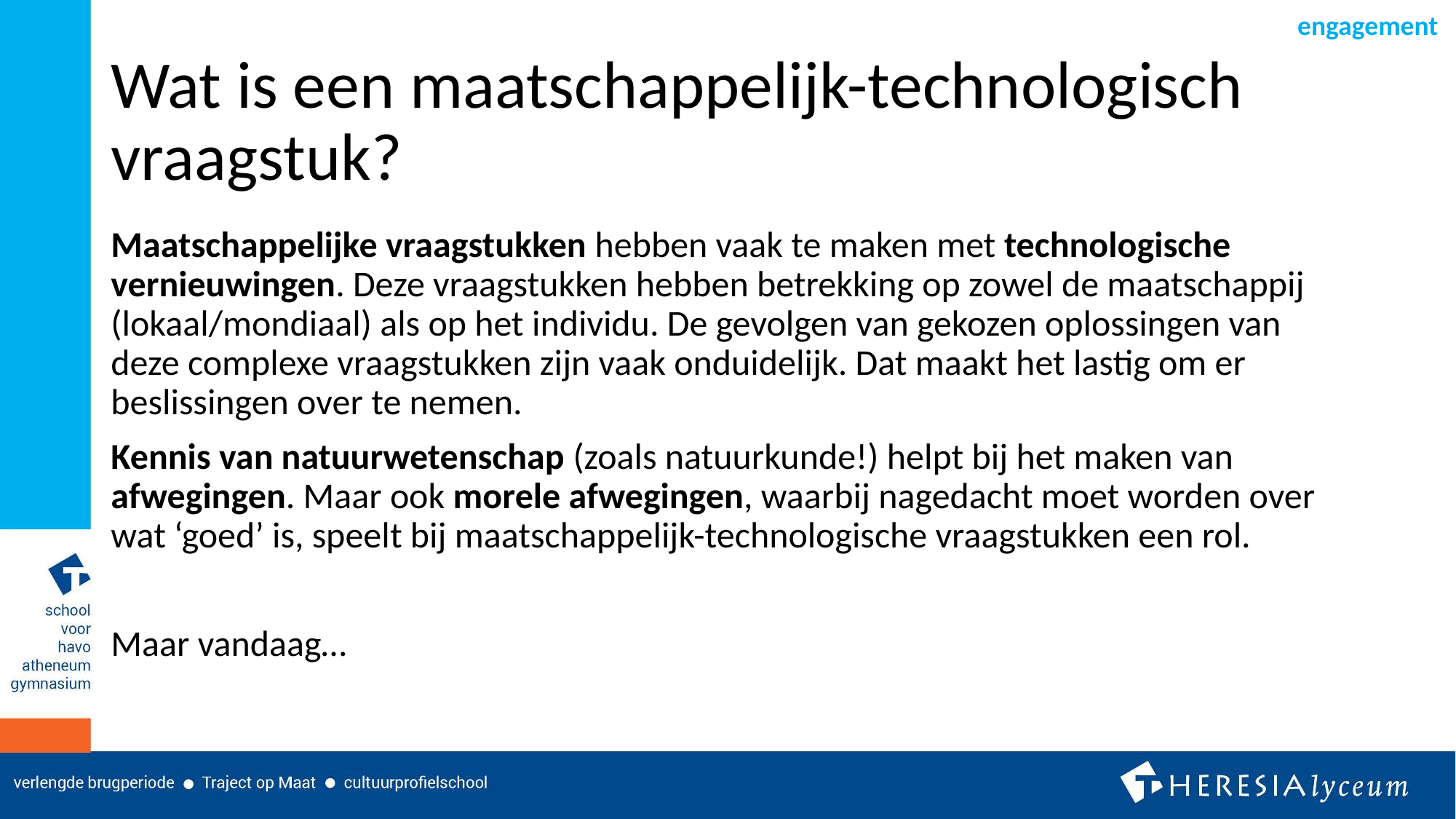

engagement
# Wat is een maatschappelijk-technologisch vraagstuk?
Maatschappelijke vraagstukken hebben vaak te maken met technologische vernieuwingen. Deze vraagstukken hebben betrekking op zowel de maatschappij (lokaal/mondiaal) als op het individu. De gevolgen van gekozen oplossingen van deze complexe vraagstukken zijn vaak onduidelijk. Dat maakt het lastig om er beslissingen over te nemen.
Kennis van natuurwetenschap (zoals natuurkunde!) helpt bij het maken van afwegingen. Maar ook morele afwegingen, waarbij nagedacht moet worden over wat ‘goed’ is, speelt bij maatschappelijk-technologische vraagstukken een rol.

Maar vandaag…